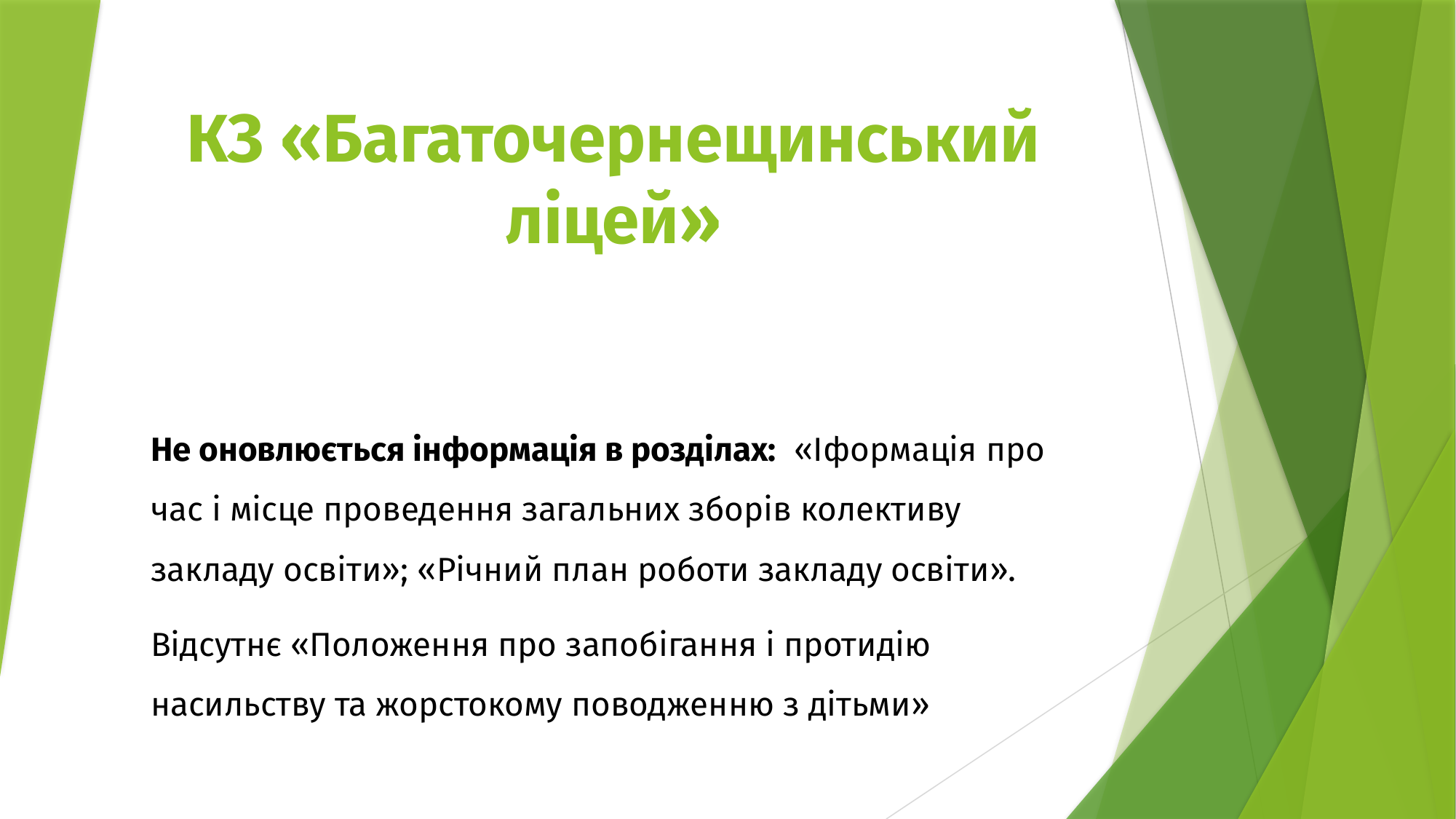

# КЗ «Багаточернещинський ліцей»
Не оновлюється інформація в розділах:  «Іформація про час і місце проведення загальних зборів колективу закладу освіти»; «Річний план роботи закладу освіти».
Відсутнє «Положення про запобігання і протидію насильству та жорстокому поводженню з дітьми»